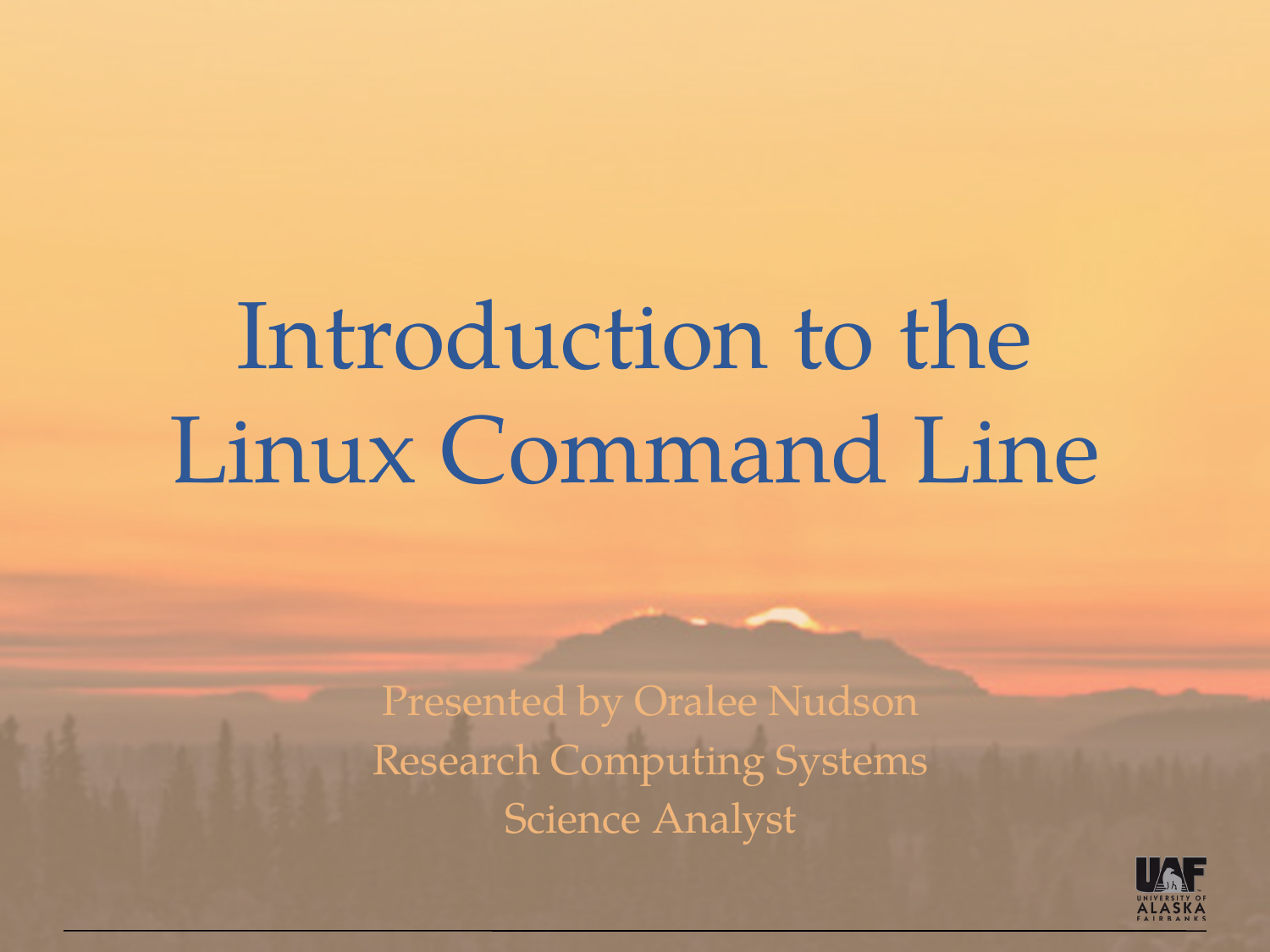

# Introduction to the Linux Command Line
Presented by Oralee Nudson
Research Computing Systems
Science Analyst